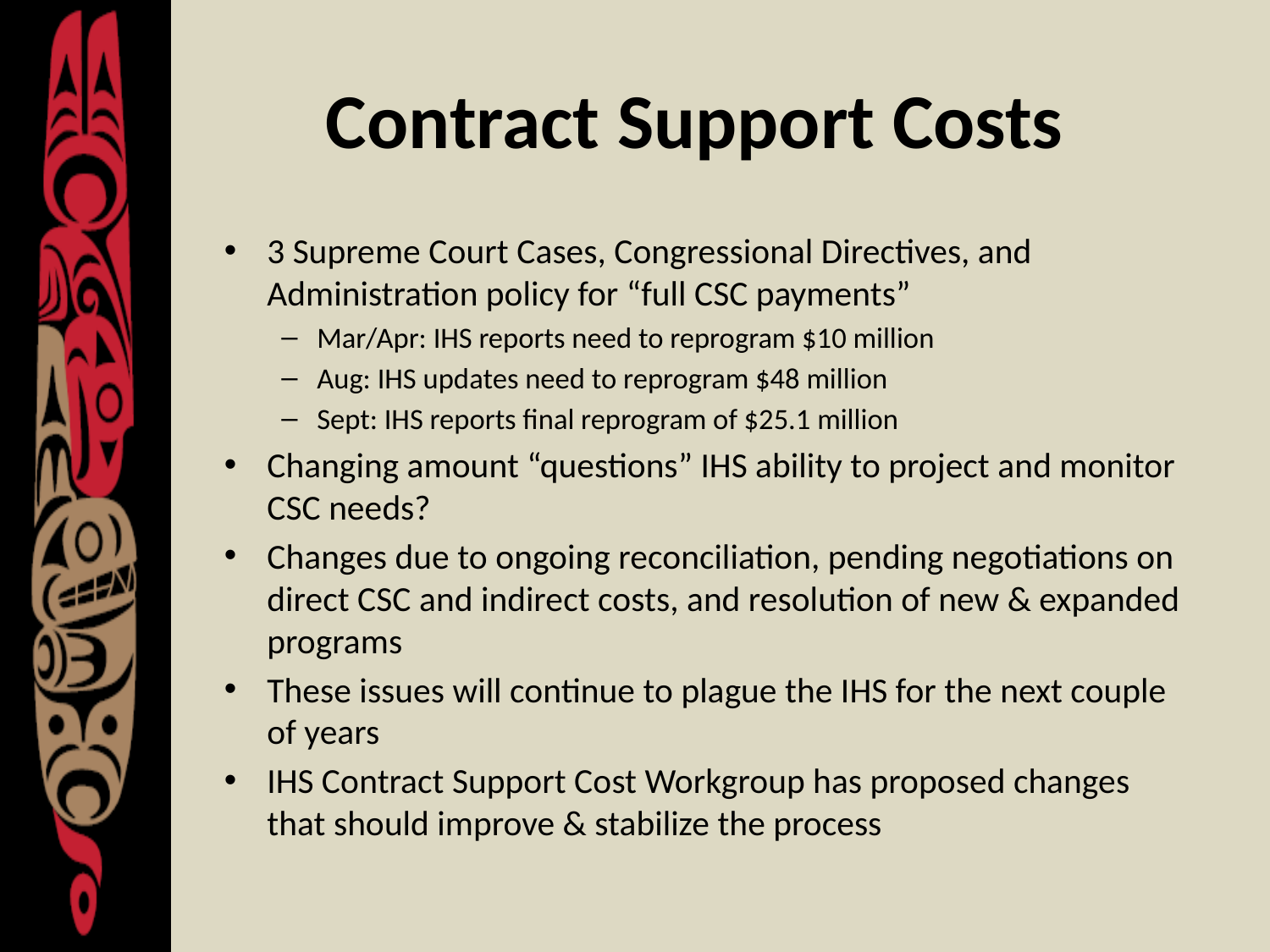

# Contract Support Costs
3 Supreme Court Cases, Congressional Directives, and Administration policy for “full CSC payments”
Mar/Apr: IHS reports need to reprogram $10 million
Aug: IHS updates need to reprogram $48 million
Sept: IHS reports final reprogram of $25.1 million
Changing amount “questions” IHS ability to project and monitor CSC needs?
Changes due to ongoing reconciliation, pending negotiations on direct CSC and indirect costs, and resolution of new & expanded programs
These issues will continue to plague the IHS for the next couple of years
IHS Contract Support Cost Workgroup has proposed changes that should improve & stabilize the process